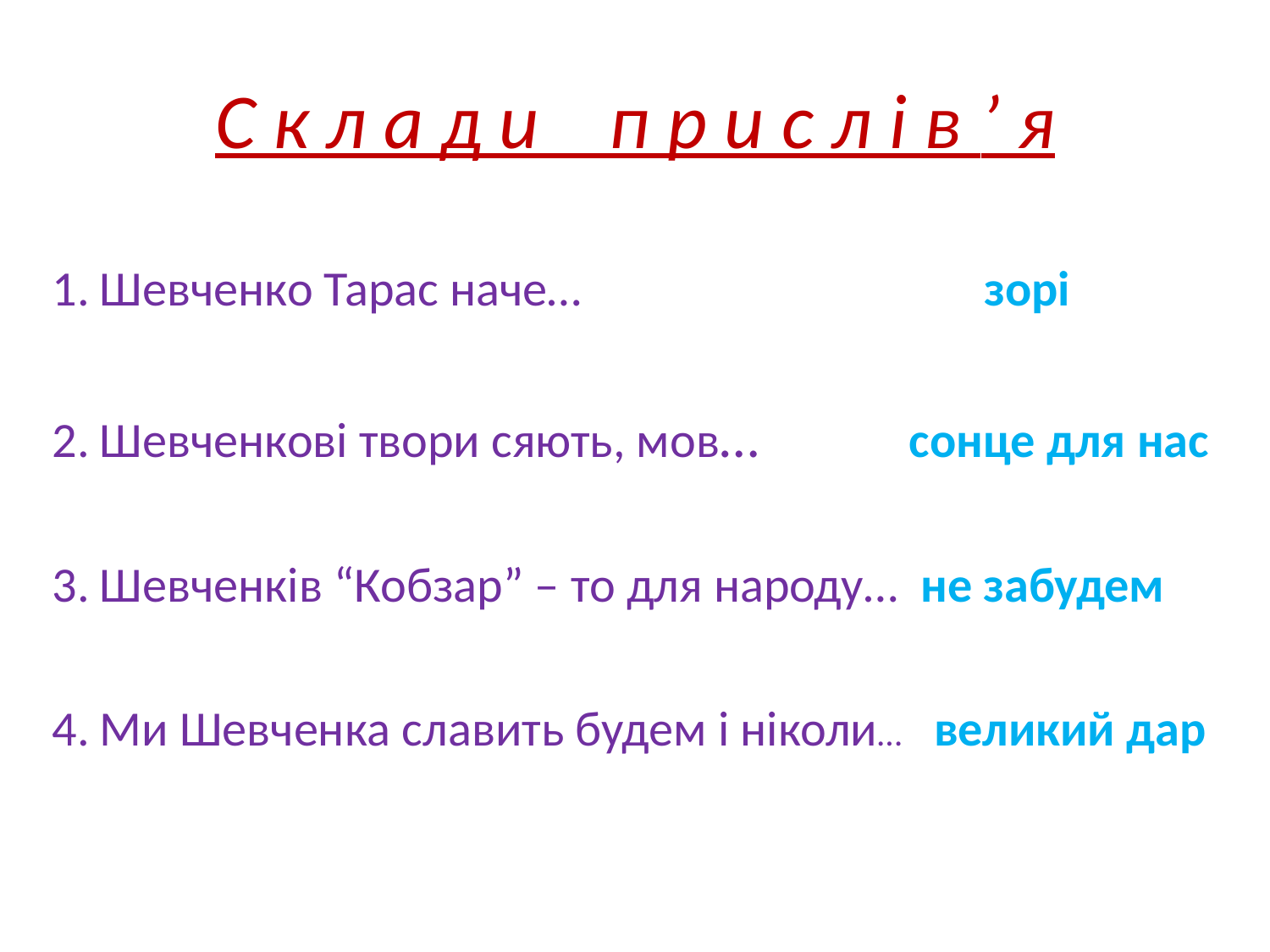

# С к л а д и    п р и с л і в ’ я

Шевченко Тарас наче…                                                  зорі

Шевченкові твори сяють, мов…             сонце для нас

Шевченків “Кобзар” – то для народу…  не забудем

Ми Шевченка славить будем і ніколи…    великий дар